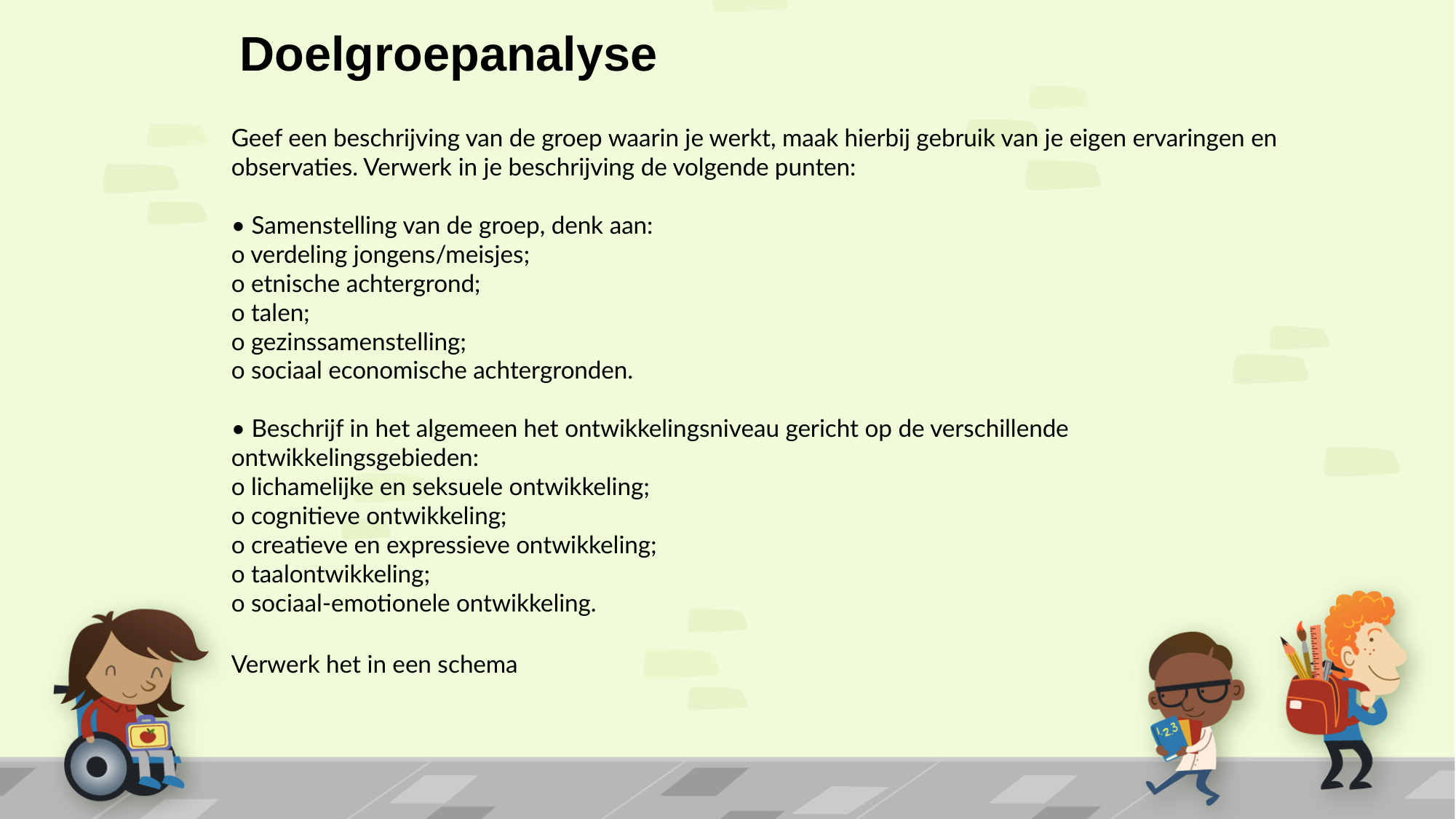

Doelgroepanalyse
Geef een beschrijving van de groep waarin je werkt, maak hierbij gebruik van je eigen ervaringen en
observaties. Verwerk in je beschrijving de volgende punten:
• Samenstelling van de groep, denk aan:
o verdeling jongens/meisjes;
o etnische achtergrond;
o talen;
o gezinssamenstelling;
o sociaal economische achtergronden.
• Beschrijf in het algemeen het ontwikkelingsniveau gericht op de verschillende
ontwikkelingsgebieden:
o lichamelijke en seksuele ontwikkeling;
o cognitieve ontwikkeling;
o creatieve en expressieve ontwikkeling;
o taalontwikkeling;
o sociaal-emotionele ontwikkeling.
Verwerk het in een schema